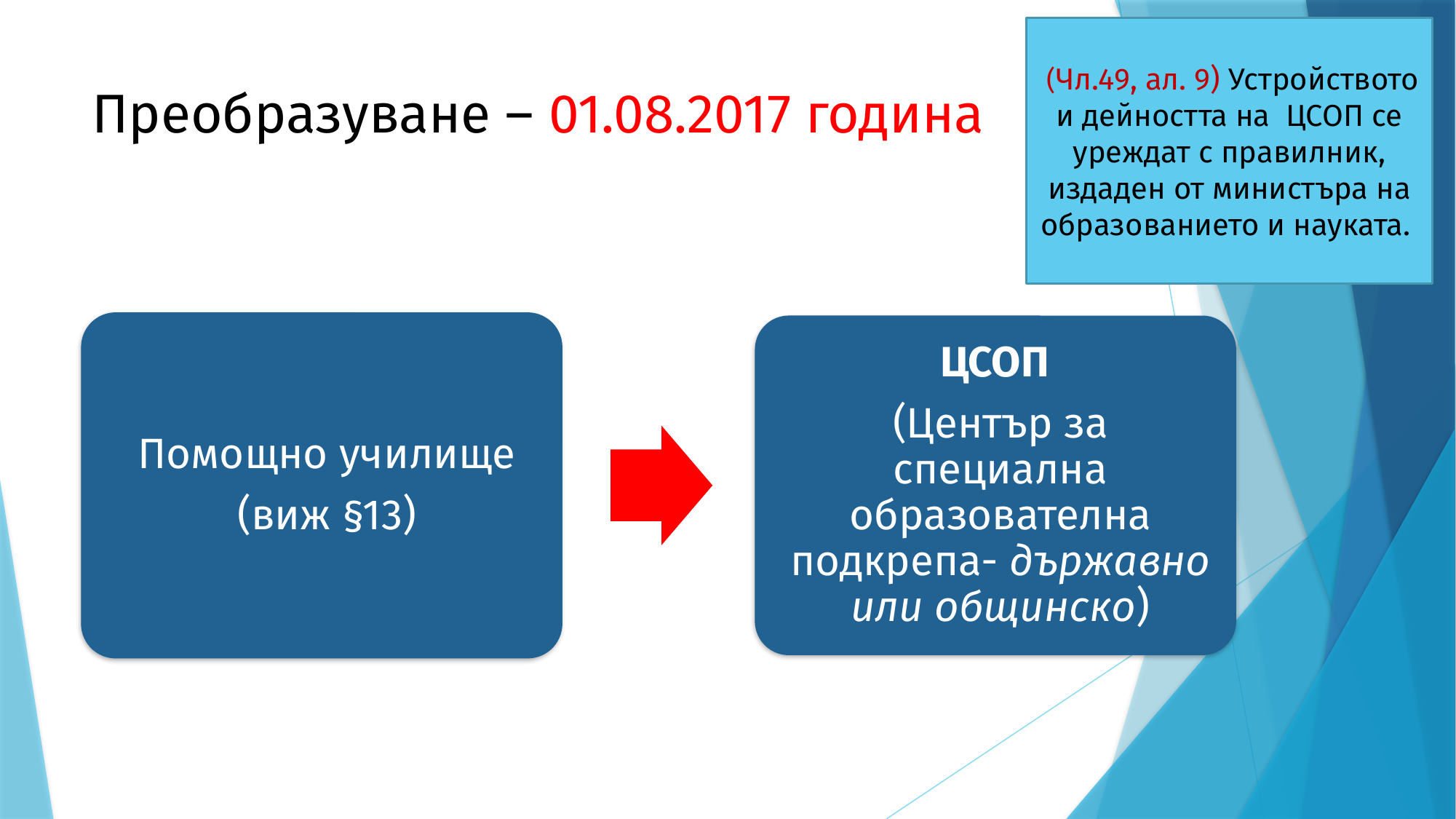

(Чл.49, ал. 9) Устройството и дейността на  ЦСОП се уреждат с правилник, издаден от министъра на образованието и науката.
# Преобразуване – 01.08.2017 година
Помощно училище
(виж §13)

ЦСОП
(Център за специална образователна подкрепа- държавно или общинско)